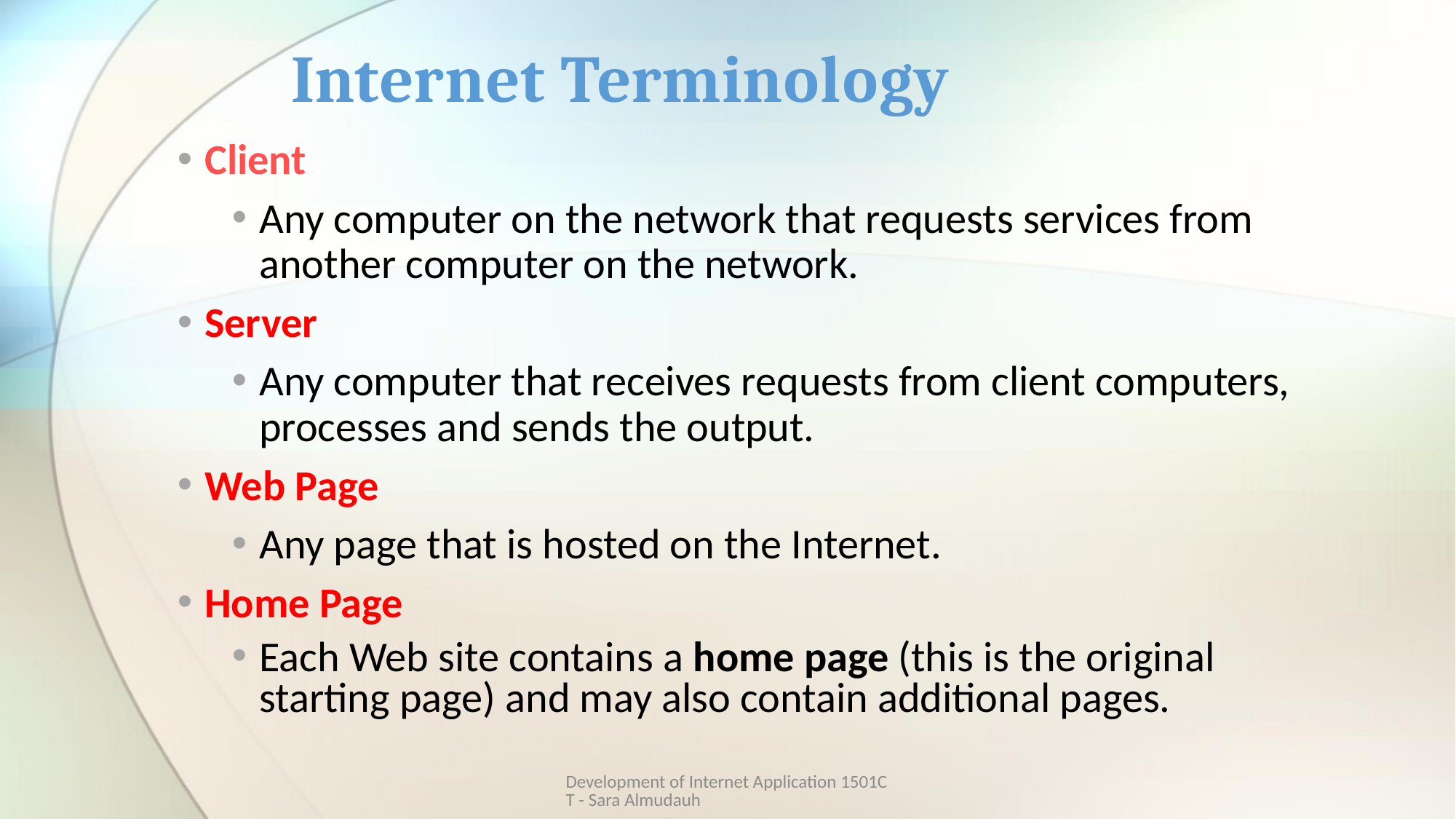

# Internet Terminology
Client
Any computer on the network that requests services from another computer on the network.
Server
Any computer that receives requests from client computers, processes and sends the output.
Web Page
Any page that is hosted on the Internet.
Home Page
Each Web site contains a home page (this is the original starting page) and may also contain additional pages.

Development of Internet Application 1501CT - Sara Almudauh